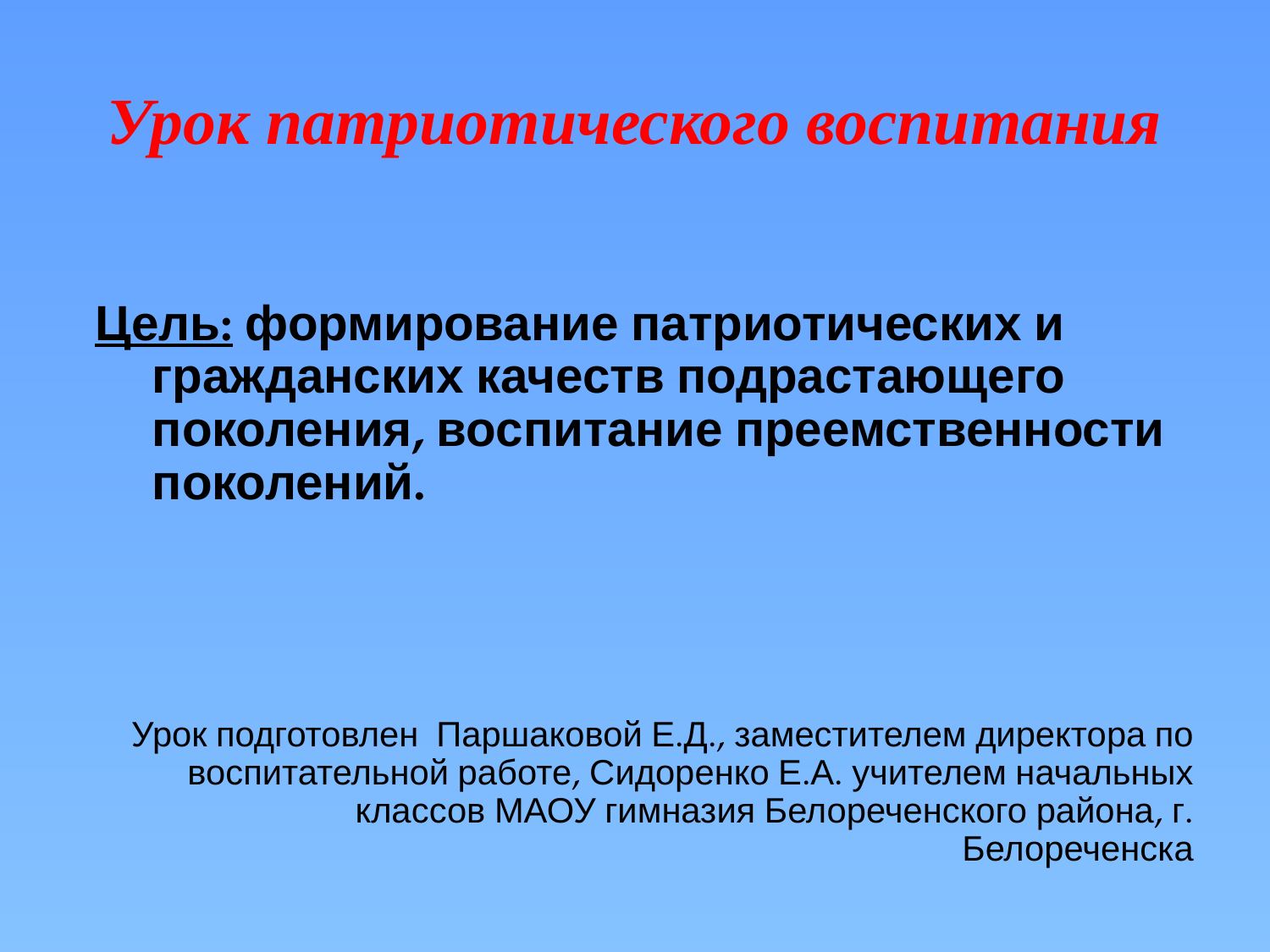

# Урок патриотического воспитания

Цель: формирование патриотических и гражданских качеств подрастающего поколения, воспитание преемственности поколений.

Урок подготовлен  Паршаковой Е.Д., заместителем директора по воспитательной работе, Сидоренко Е.А. учителем начальных классов МАОУ гимназия Белореченского района, г. Белореченска